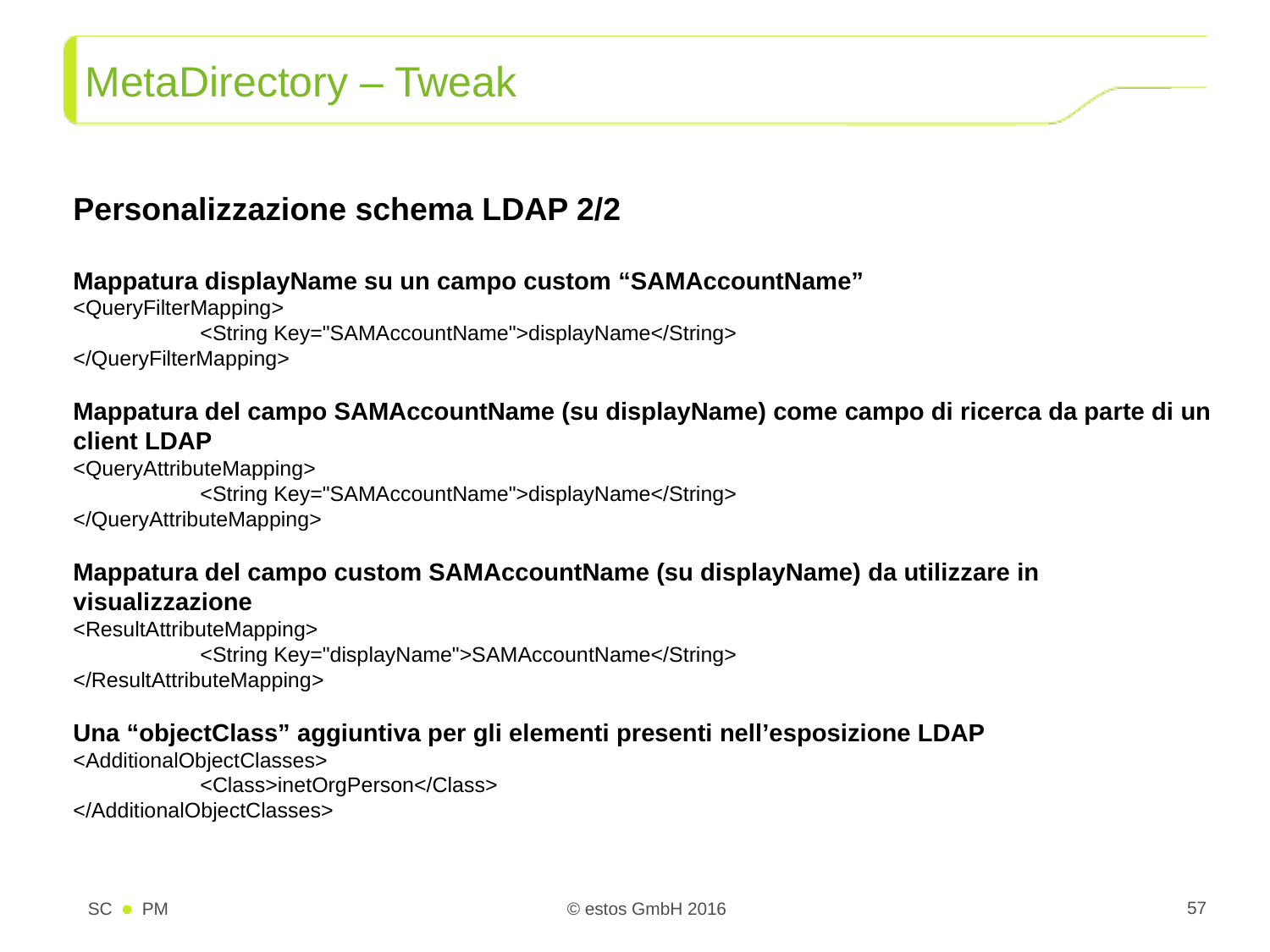

# MetaDirectory – Tweak
Personalizzazione schema LDAP 2/2

Mappatura displayName su un campo custom “SAMAccountName”
<QueryFilterMapping>
	<String Key="SAMAccountName">displayName</String>
</QueryFilterMapping>

Mappatura del campo SAMAccountName (su displayName) come campo di ricerca da parte di un client LDAP
<QueryAttributeMapping>
	<String Key="SAMAccountName">displayName</String>
</QueryAttributeMapping>

Mappatura del campo custom SAMAccountName (su displayName) da utilizzare in visualizzazione
<ResultAttributeMapping>
	<String Key="displayName">SAMAccountName</String>
</ResultAttributeMapping>

Una “objectClass” aggiuntiva per gli elementi presenti nell’esposizione LDAP
<AdditionalObjectClasses>
	<Class>inetOrgPerson</Class>
</AdditionalObjectClasses>

SC
PM
57